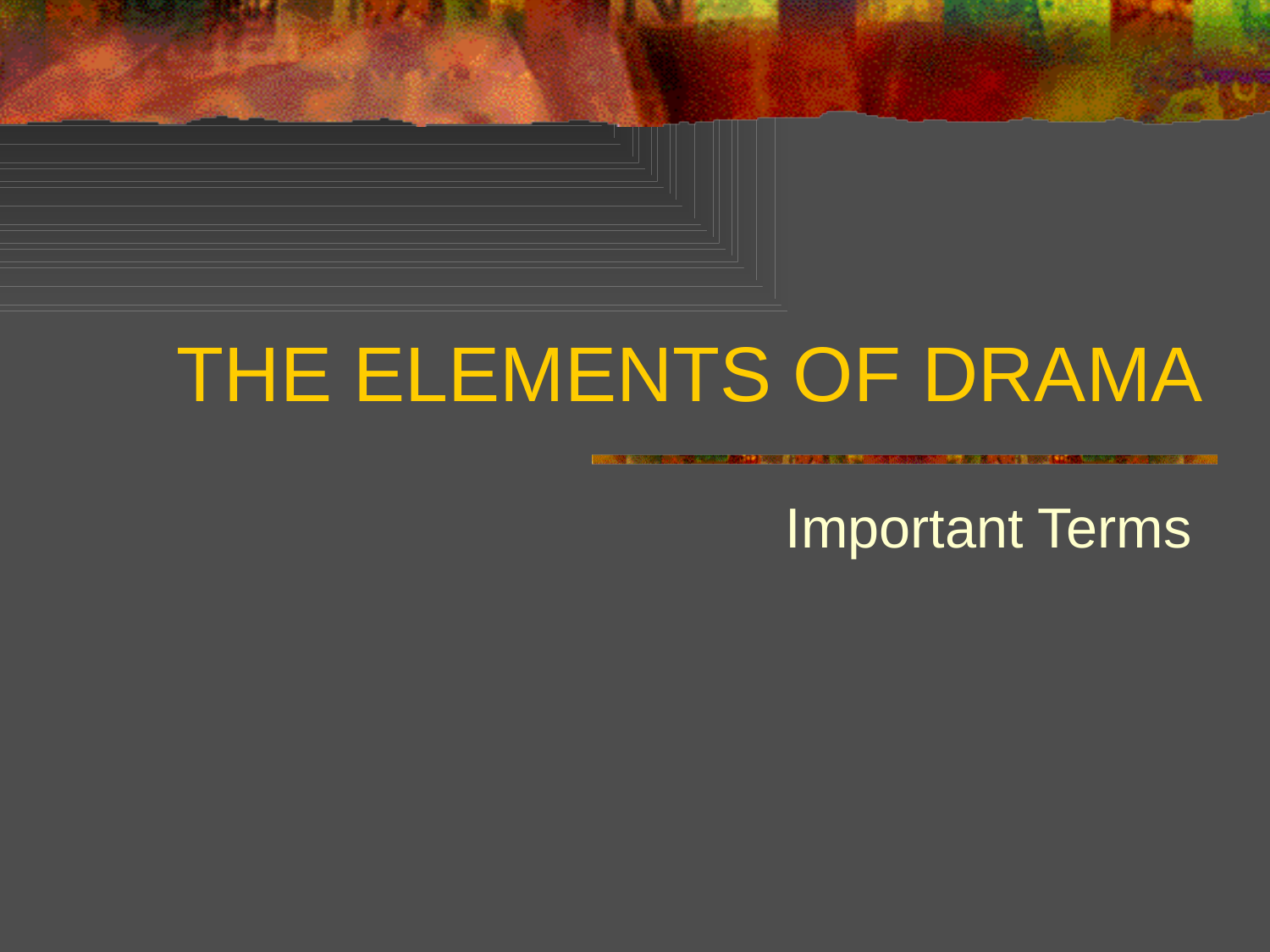

# THE ELEMENTS OF DRAMA
Important Terms